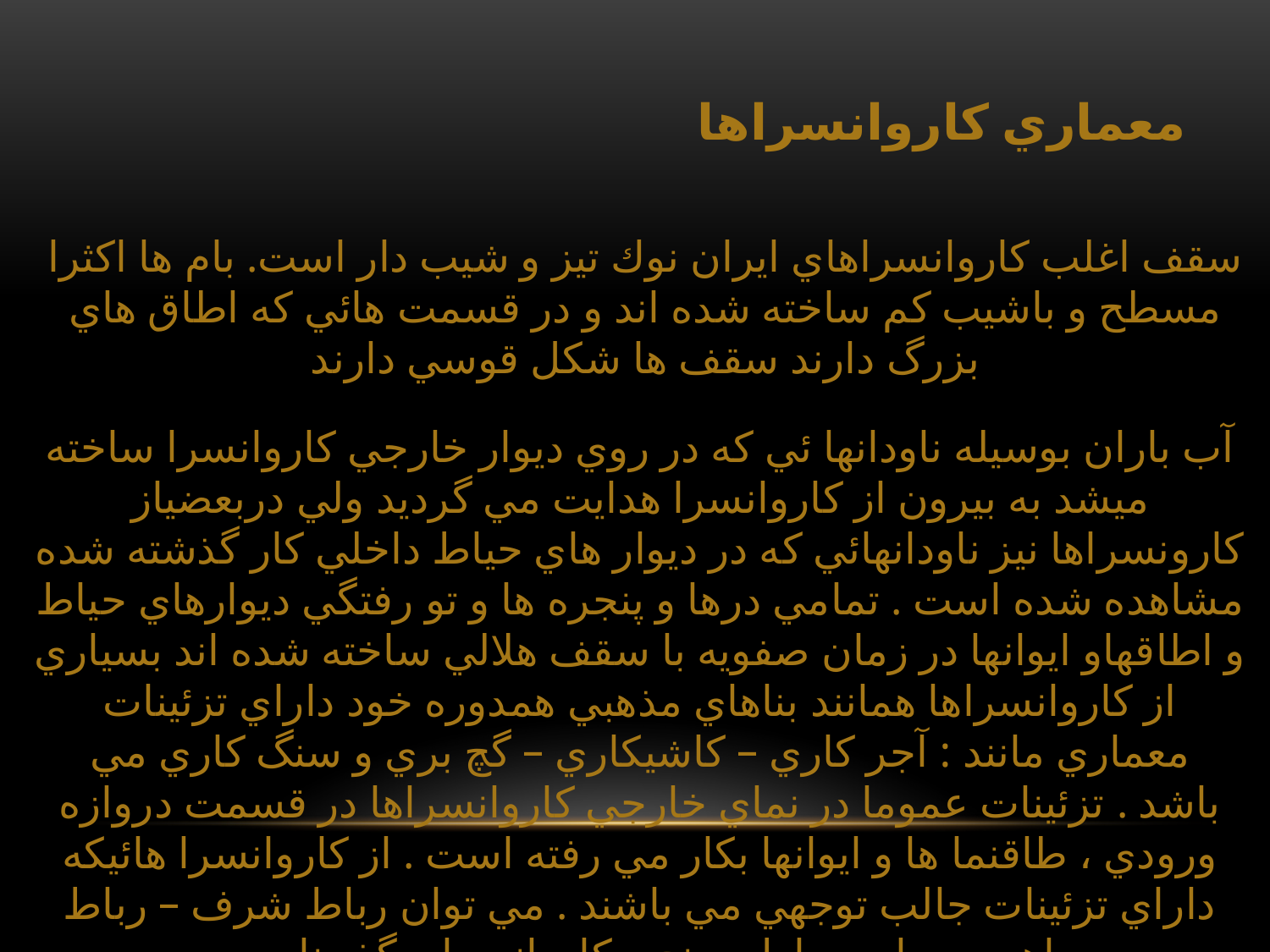

معماري كاروانسراها
سقف اغلب كاروانسراهاي ايران نوك تيز و شيب دار است. بام ها اكثرا مسطح و باشيب كم ساخته شده اند و در قسمت هائي كه اطاق هاي بزرگ دارند سقف ها شكل قوسي دارند
آب باران بوسيله ناودانها ئي كه در روي ديوار خارجي كاروانسرا ساخته مي‎شد به بيرون از كاروانسرا هدايت مي گرديد ولي دربعضي‎از كارونسراها نيز ناودانهائي كه در ديوار هاي حياط داخلي كار گذشته شده مشاهده شده است . تمامي درها و پنجره ها و تو رفتگي ديوارهاي حياط و اطاقهاو ايوانها در زمان صفويه با سقف هلالي ساخته شده اند بسياري از كاروانسراها همانند بناهاي مذهبي همدوره خود داراي تزئينات معماري مانند : آجر كاري – كاشيكاري – گچ بري و سنگ كاري مي باشد . تزئينات عموما در نماي خارجي كاروانسراها در قسمت دروازه ورودي ، طاقنما ها و ايوانها بكار مي رفته است . از كاروانسرا هائيكه داراي تزئينات جالب توجهي مي باشند . مي توان رباط شرف – رباط چاهه ، مهيار ، رباط پسنج و كاروانسراي گذر نام برد